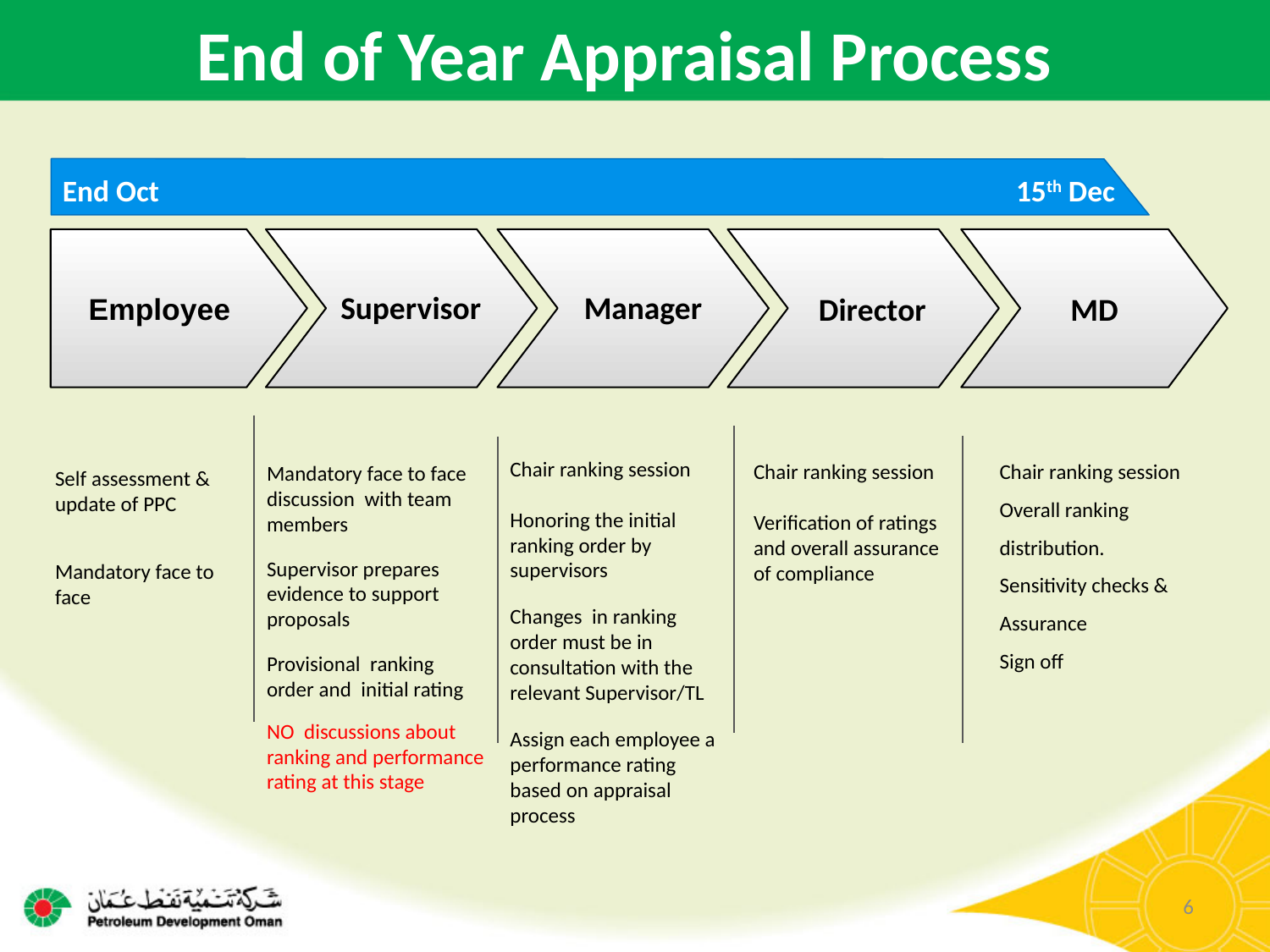

End of Year Appraisal Process
#

End Oct
15th Dec
Employee

Director
MD
Supervisor
Manager
Chair ranking session
Overall ranking distribution.
Sensitivity checks & Assurance
Sign off

Chair ranking session

Honoring the initial ranking order by supervisors

Changes  in ranking order must be in consultation with the relevant Supervisor/TL

Assign each employee a performance rating based on appraisal process
Chair ranking session

Verification of ratings and overall assurance of compliance

Mandatory face to face discussion  with team members

Supervisor prepares evidence to support proposals

Provisional  ranking order and  initial rating

NO  discussions about ranking and performance rating at this stage

Self assessment & update of PPC

Mandatory face to face

6